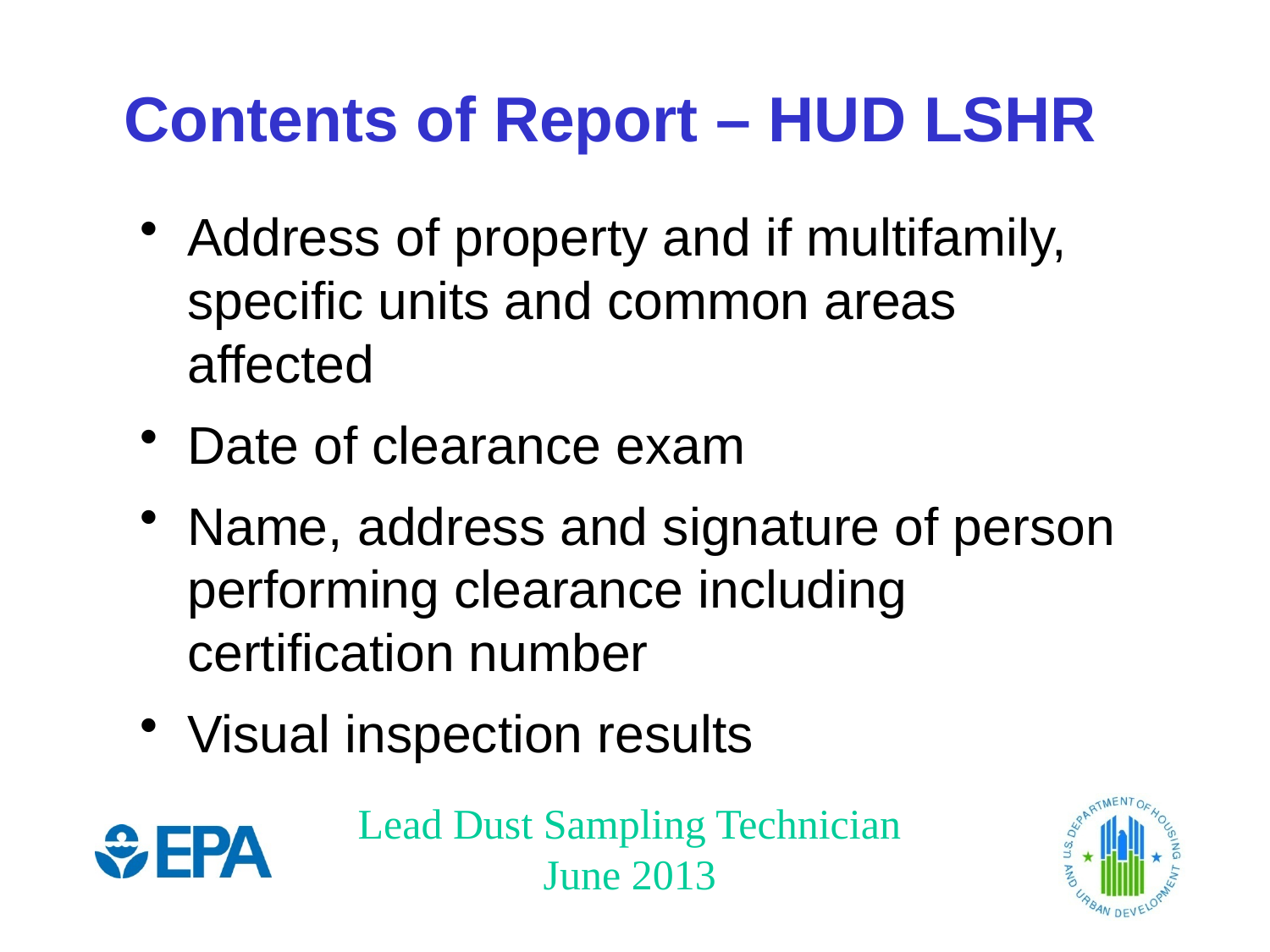

# Contents of Report – HUD LSHR
Address of property and if multifamily, specific units and common areas affected
Date of clearance exam
Name, address and signature of person performing clearance including certification number
Visual inspection results